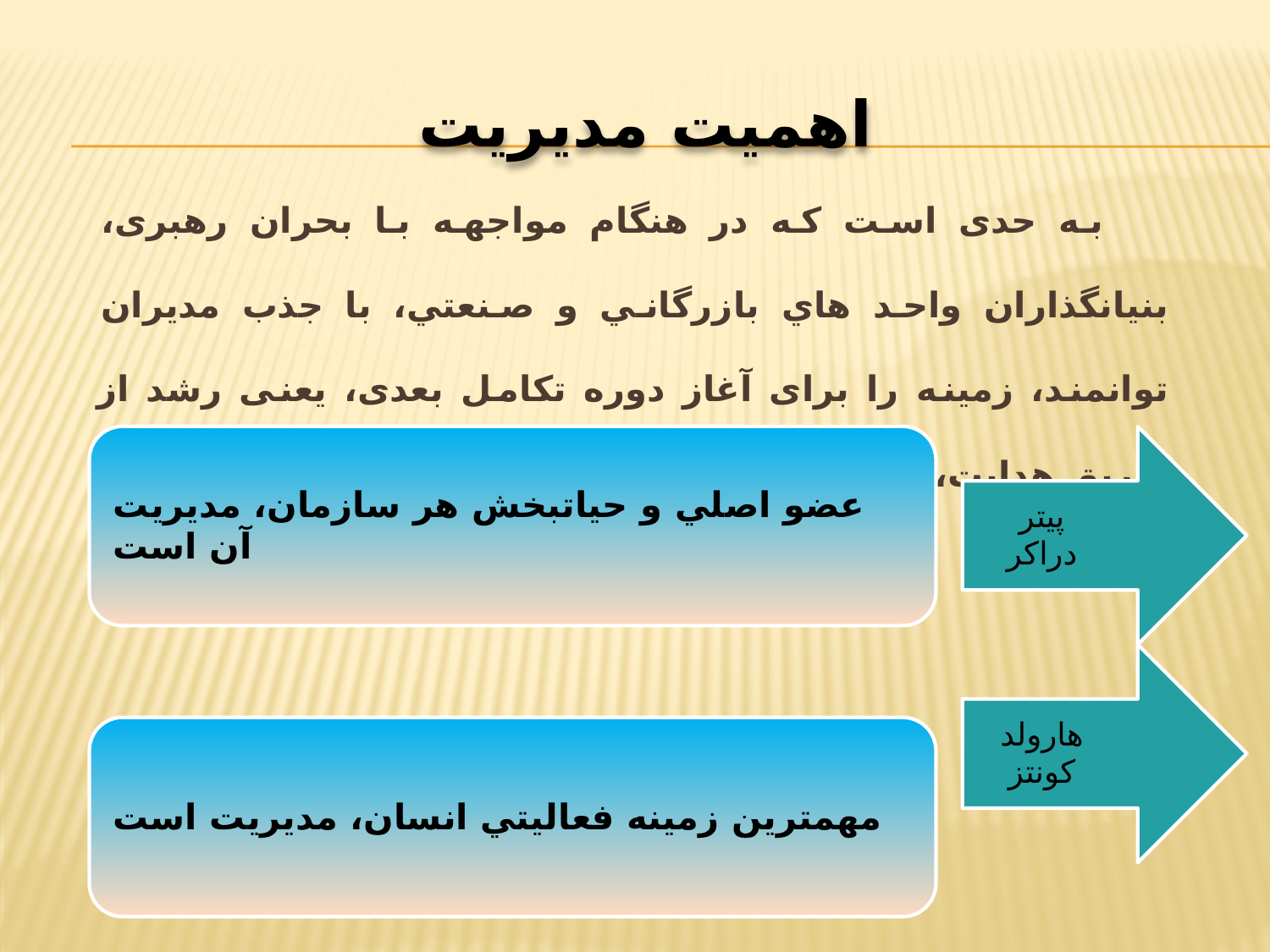

# اهمیت مدیریت
   به حدی است که در هنگام مواجهه با بحران رهبری، بنیانگذاران واحد هاي بازرگاني و صنعتي، با جذب مدیران توانمند، زمینه را برای آغاز دوره تکامل بعدی، یعنی رشد از طريق هدايت، فراهم مي آورند.
مهمترين زمينه فعاليتي انسان، مديريت است

هارولد كونتز